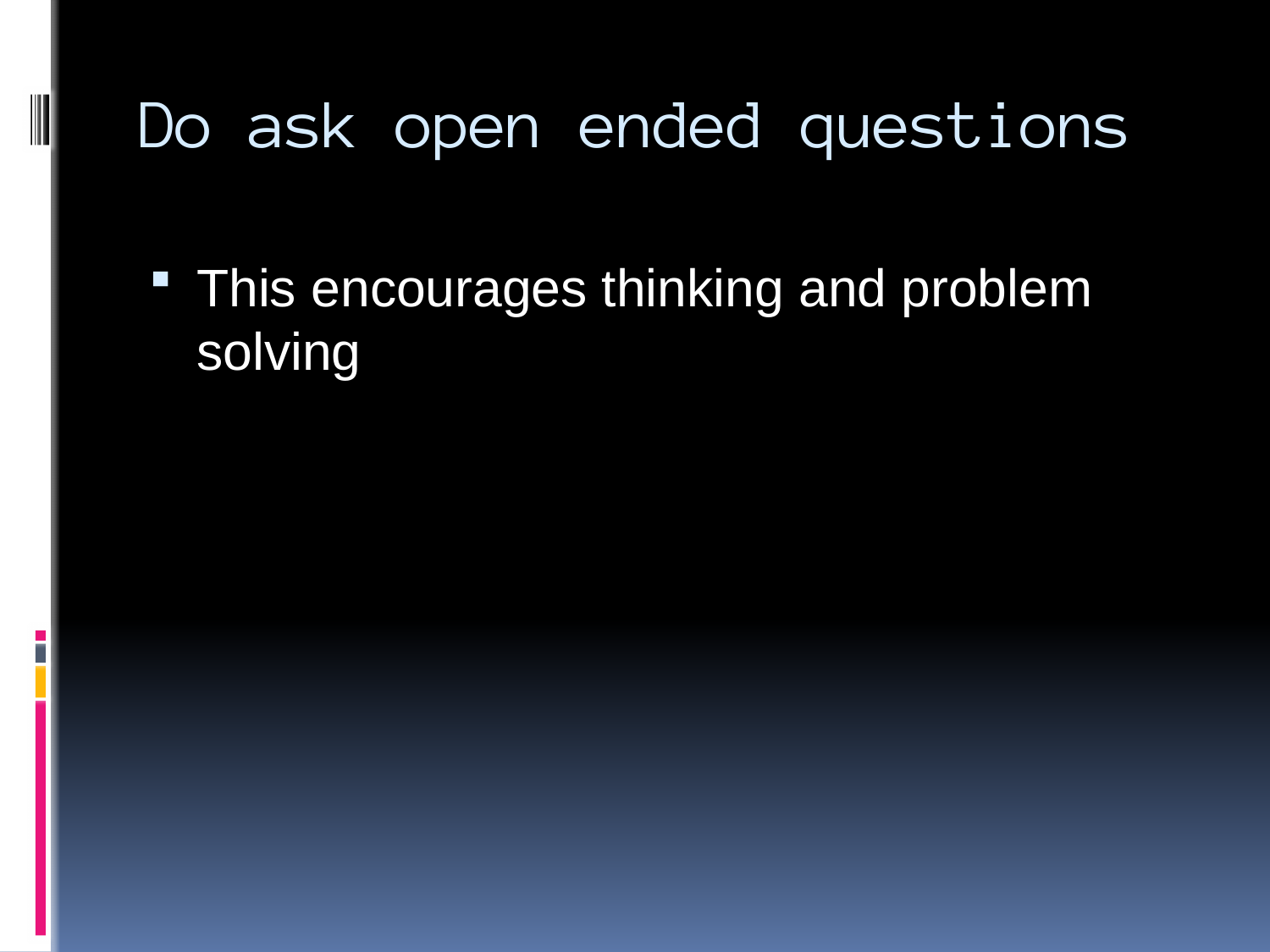

# Do ask open ended questions
This encourages thinking and problem solving